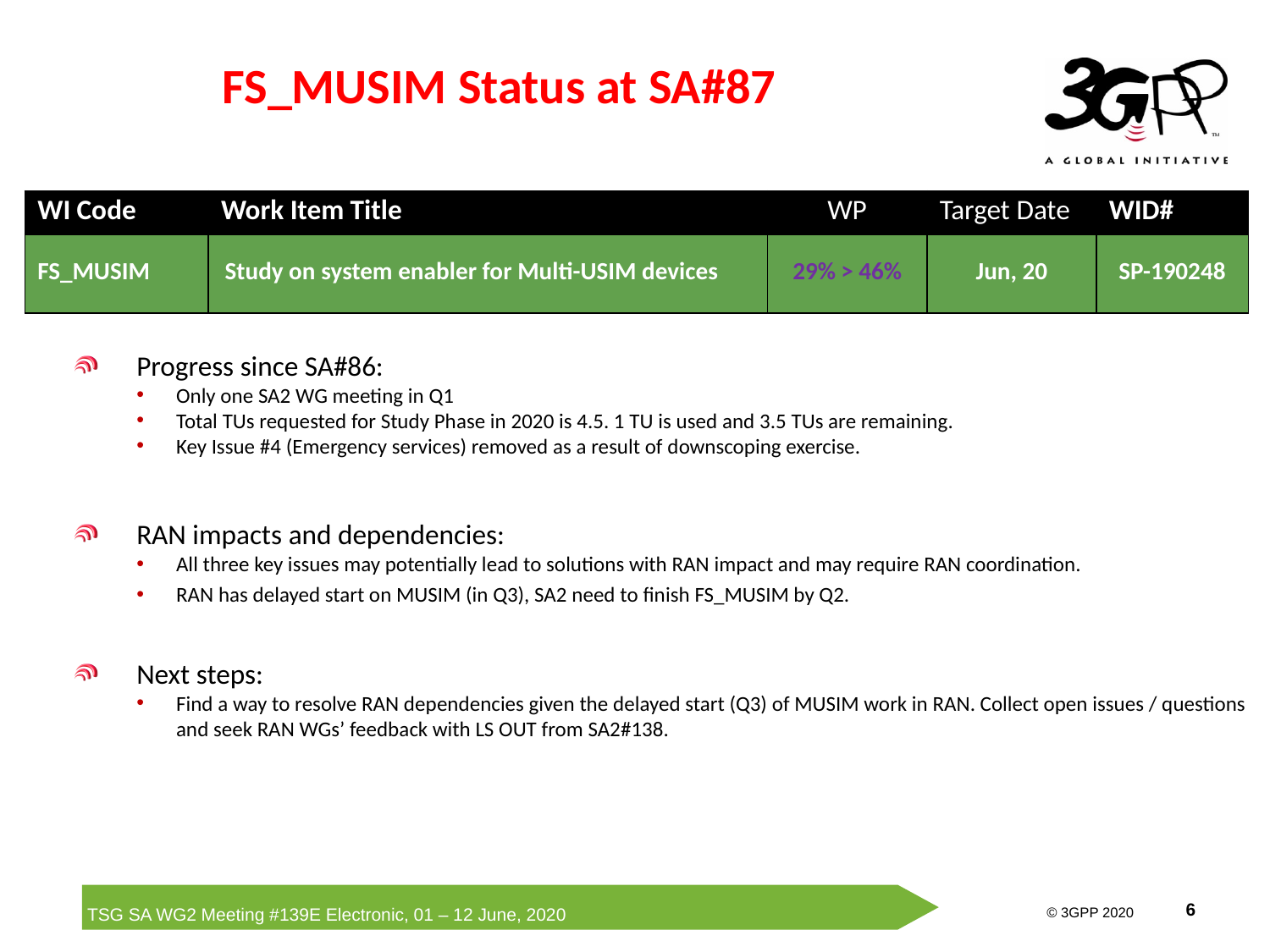

# FS_MUSIM Status at SA#87
| WI Code | Work Item Title | WP | Target Date | WID# |
| --- | --- | --- | --- | --- |
| FS\_MUSIM | Study on system enabler for Multi-USIM devices | 29% > 46% | Jun, 20 | SP-190248 |
Progress since SA#86:
Only one SA2 WG meeting in Q1
Total TUs requested for Study Phase in 2020 is 4.5. 1 TU is used and 3.5 TUs are remaining.
Key Issue #4 (Emergency services) removed as a result of downscoping exercise.

RAN impacts and dependencies:
All three key issues may potentially lead to solutions with RAN impact and may require RAN coordination.
RAN has delayed start on MUSIM (in Q3), SA2 need to finish FS_MUSIM by Q2.

Next steps:
Find a way to resolve RAN dependencies given the delayed start (Q3) of MUSIM work in RAN. Collect open issues / questions and seek RAN WGs’ feedback with LS OUT from SA2#138.